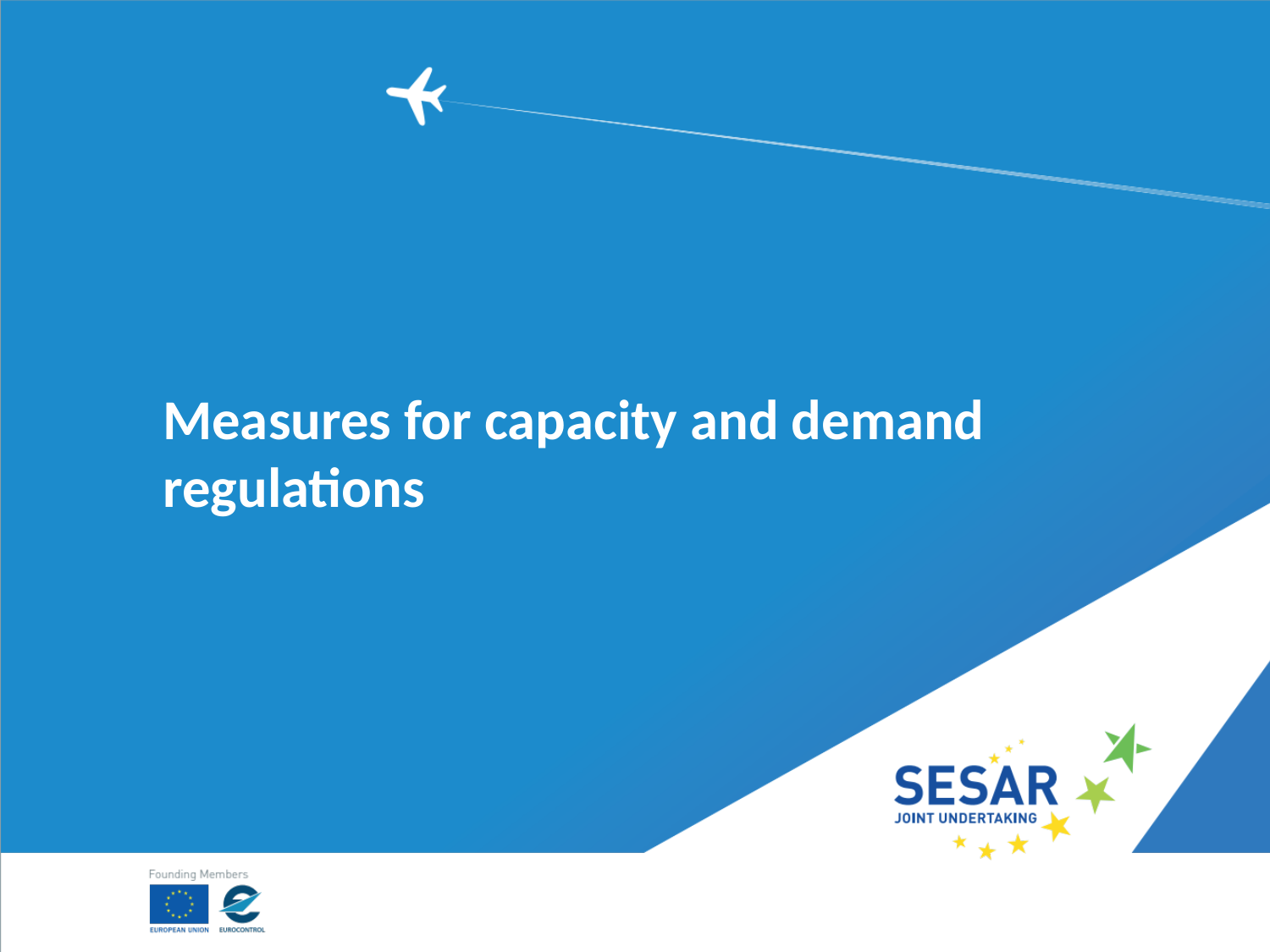

# Measures for capacity and demand regulations